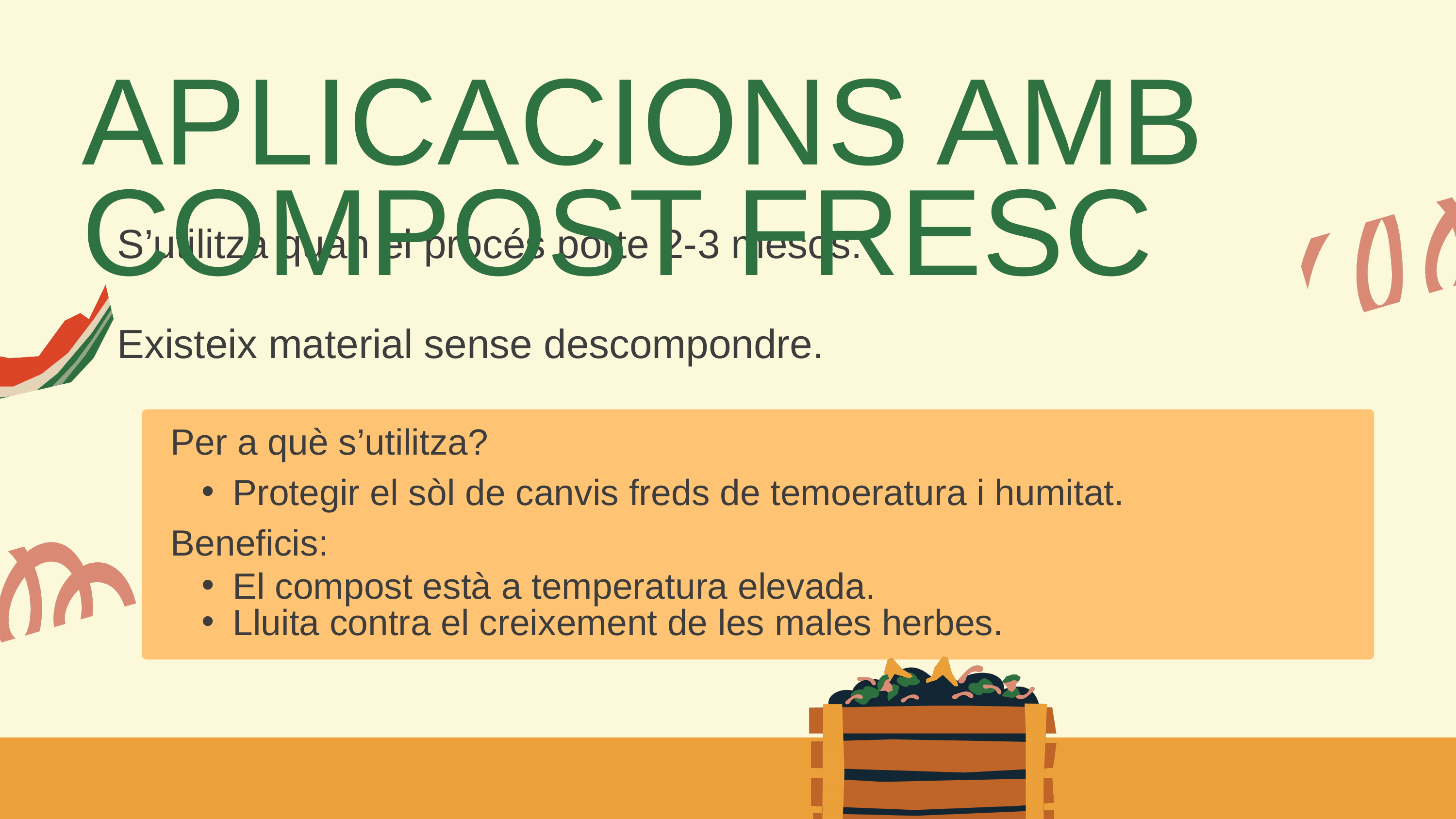

APLICACIONS AMB COMPOST FRESC

S’utilitza quan el procés porte 2-3 mesos.

Existeix material sense descompondre.

Per a què s’utilitza?
Protegir el sòl de canvis freds de temoeratura i humitat.
Beneficis:

El compost està a temperatura elevada.
Lluita contra el creixement de les males herbes.